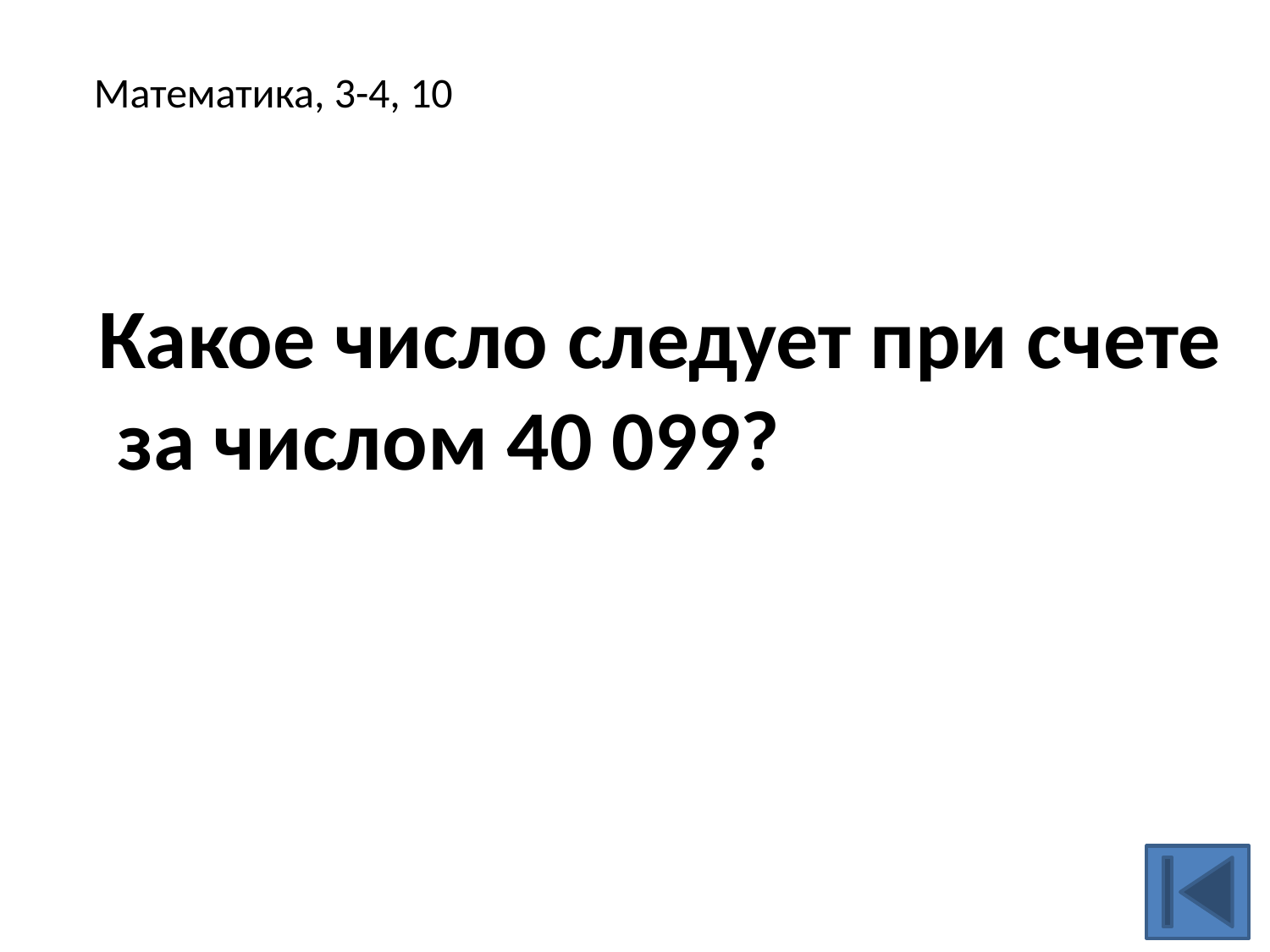

Математика, 3-4, 10
Какое число следует при счете
 за числом 40 099?